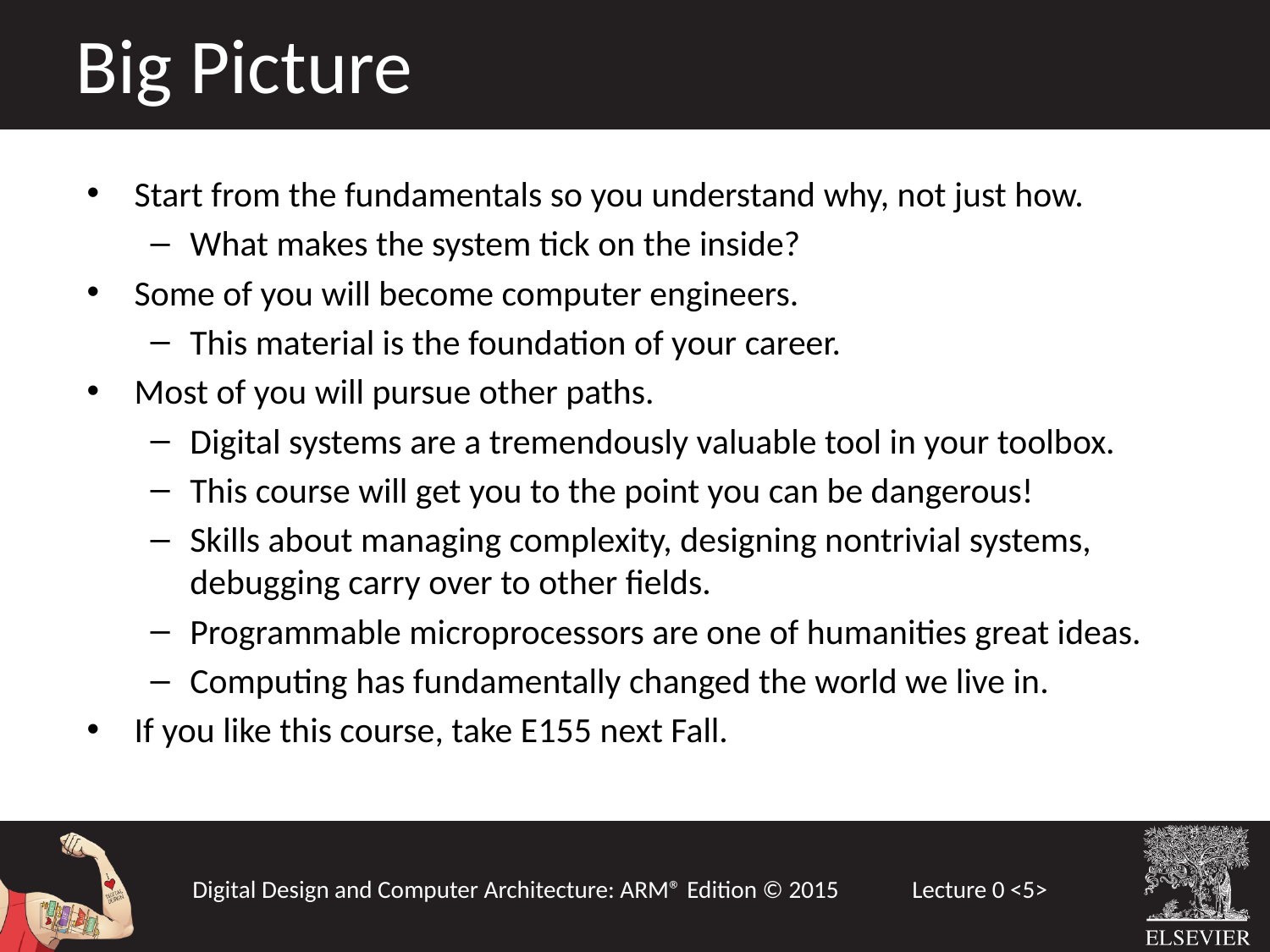

Big Picture
Start from the fundamentals so you understand why, not just how.
What makes the system tick on the inside?
Some of you will become computer engineers.
This material is the foundation of your career.
Most of you will pursue other paths.
Digital systems are a tremendously valuable tool in your toolbox.
This course will get you to the point you can be dangerous!
Skills about managing complexity, designing nontrivial systems, debugging carry over to other fields.
Programmable microprocessors are one of humanities great ideas.
Computing has fundamentally changed the world we live in.
If you like this course, take E155 next Fall.